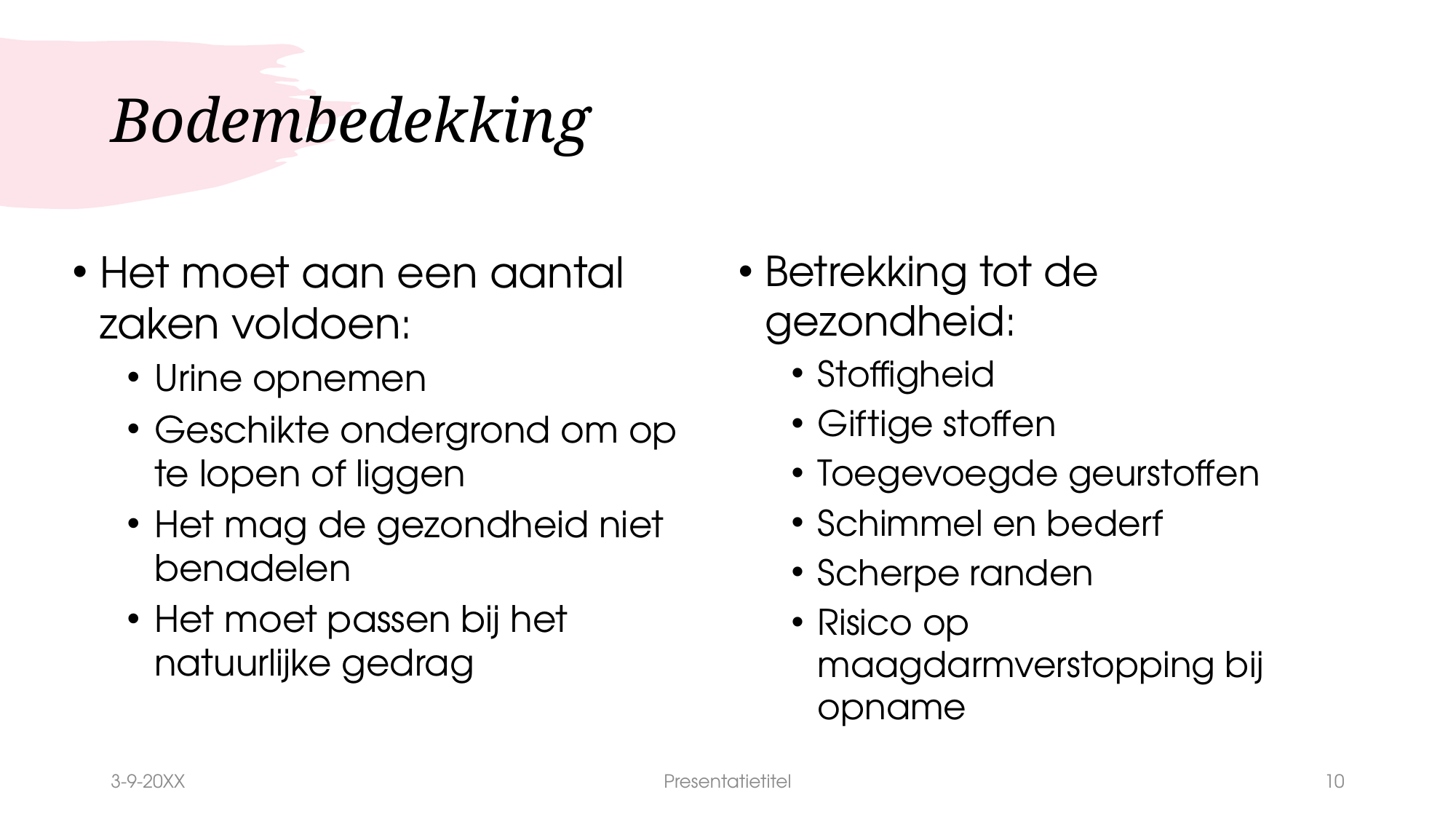

# Bodembedekking
Het moet aan een aantal zaken voldoen:
Urine opnemen
Geschikte ondergrond om op te lopen of liggen
Het mag de gezondheid niet benadelen
Het moet passen bij het natuurlijke gedrag
Betrekking tot de gezondheid:
Stoffigheid
Giftige stoffen
Toegevoegde geurstoffen
Schimmel en bederf
Scherpe randen
Risico op maagdarmverstopping bij opname
3-9-20XX
Presentatietitel
10